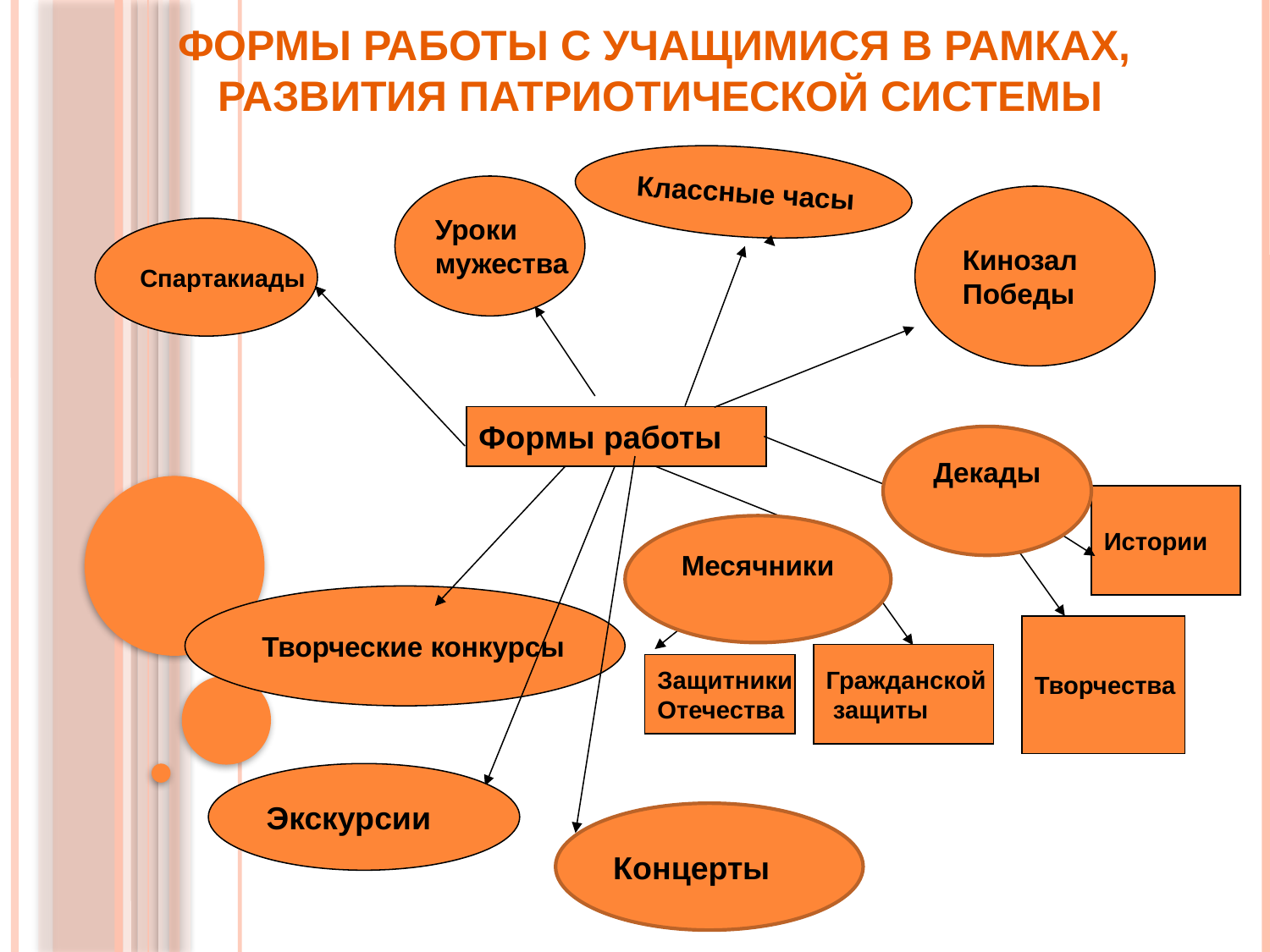

# Формы работы с учащимися в рамках, развития патриотической системы
Классные часы
Уроки
мужества
Кинозал
Победы
Спартакиады

Формы работы
Декады

Истории
Месячники

Творческие конкурсы
Творчества
Гражданской
 защиты
Защитники
Отечества
Экскурсии
Концерты